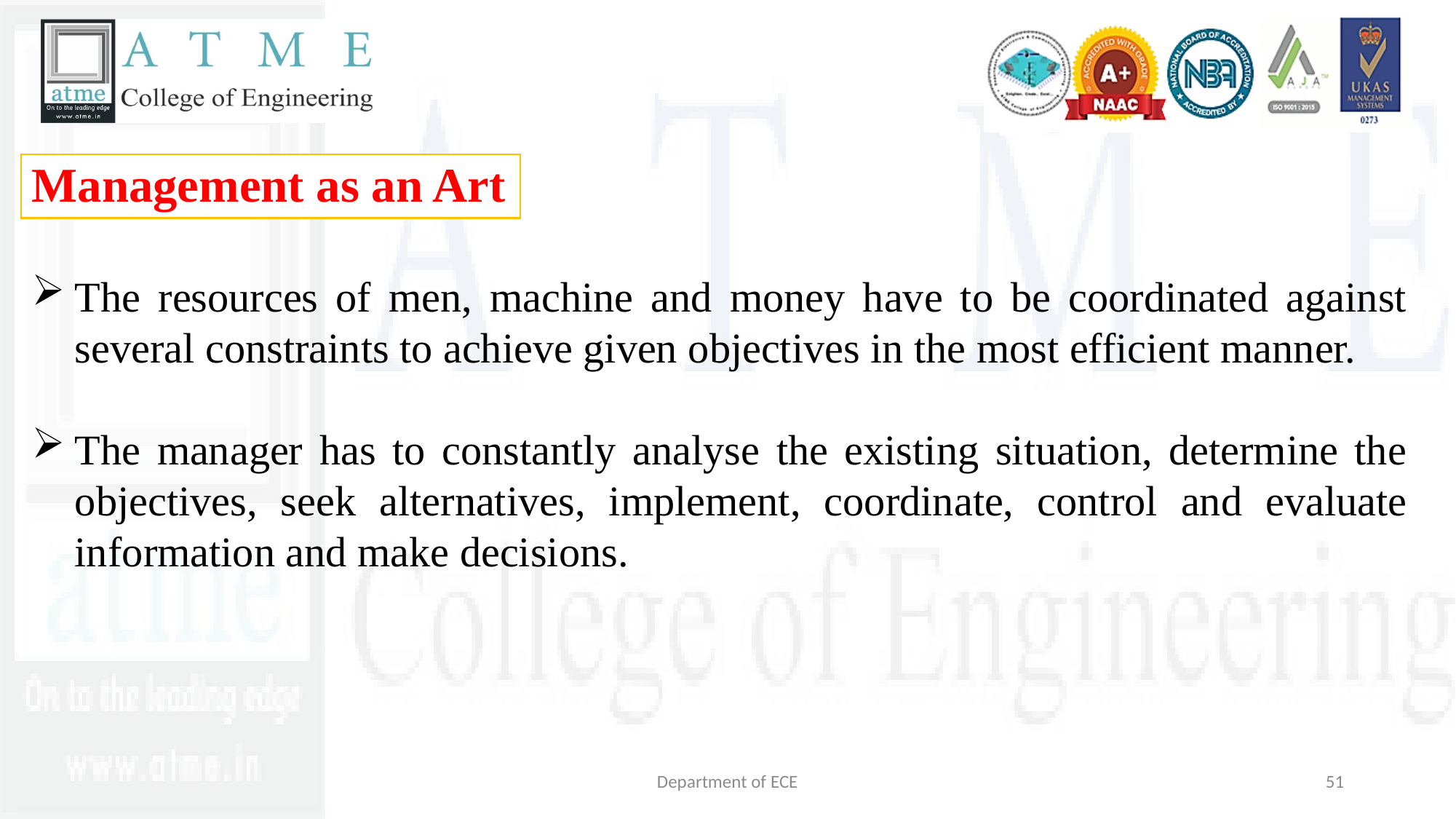

Management as an Art
The resources of men, machine and money have to be coordinated against several constraints to achieve given objectives in the most efficient manner.

The manager has to constantly analyse the existing situation, determine the objectives, seek alternatives, implement, coordinate, control and evaluate information and make decisions.

Department of ECE
51